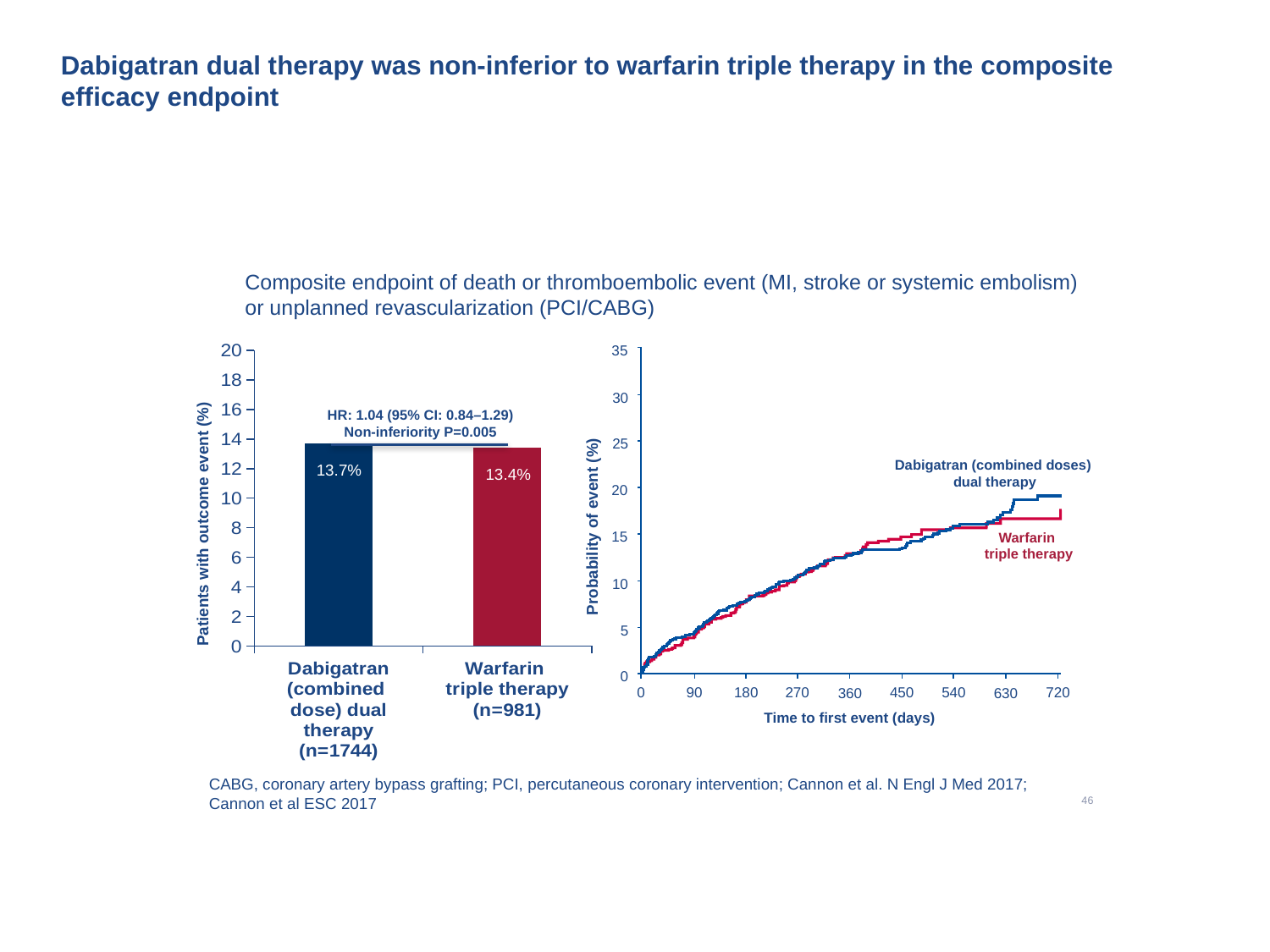

# Dabigatran dual therapy was non-inferior to warfarin triple therapy in the composite efficacy endpoint
Composite endpoint of death or thromboembolic event (MI, stroke or systemic embolism) or unplanned revascularization (PCI/CABG)

### Chart

| Category |
|---|

### Chart

| Category | MBE or CRNMBE |
|---|---|
| Dabigatran (combined
dose) dual therapy
(n=1744) | 13.7 |
| Warfarin
triple therapy
(n=981) | 13.4 |
35
30
25
Dabigatran (combined doses)
dual therapy
20

Probability of event (%)

15
Warfarin
triple therapy
10
5
0
0
180
270
450
90
540
720
360
630
Time to first event (days)
HR: 1.04 (95% CI: 0.84–1.29)
Non-inferiority P=0.005
13.7%

 13.4%

Patients with outcome event (%)
CABG, coronary artery bypass grafting; PCI, percutaneous coronary intervention; Cannon et al. N Engl J Med 2017; Cannon et al ESC 2017
46